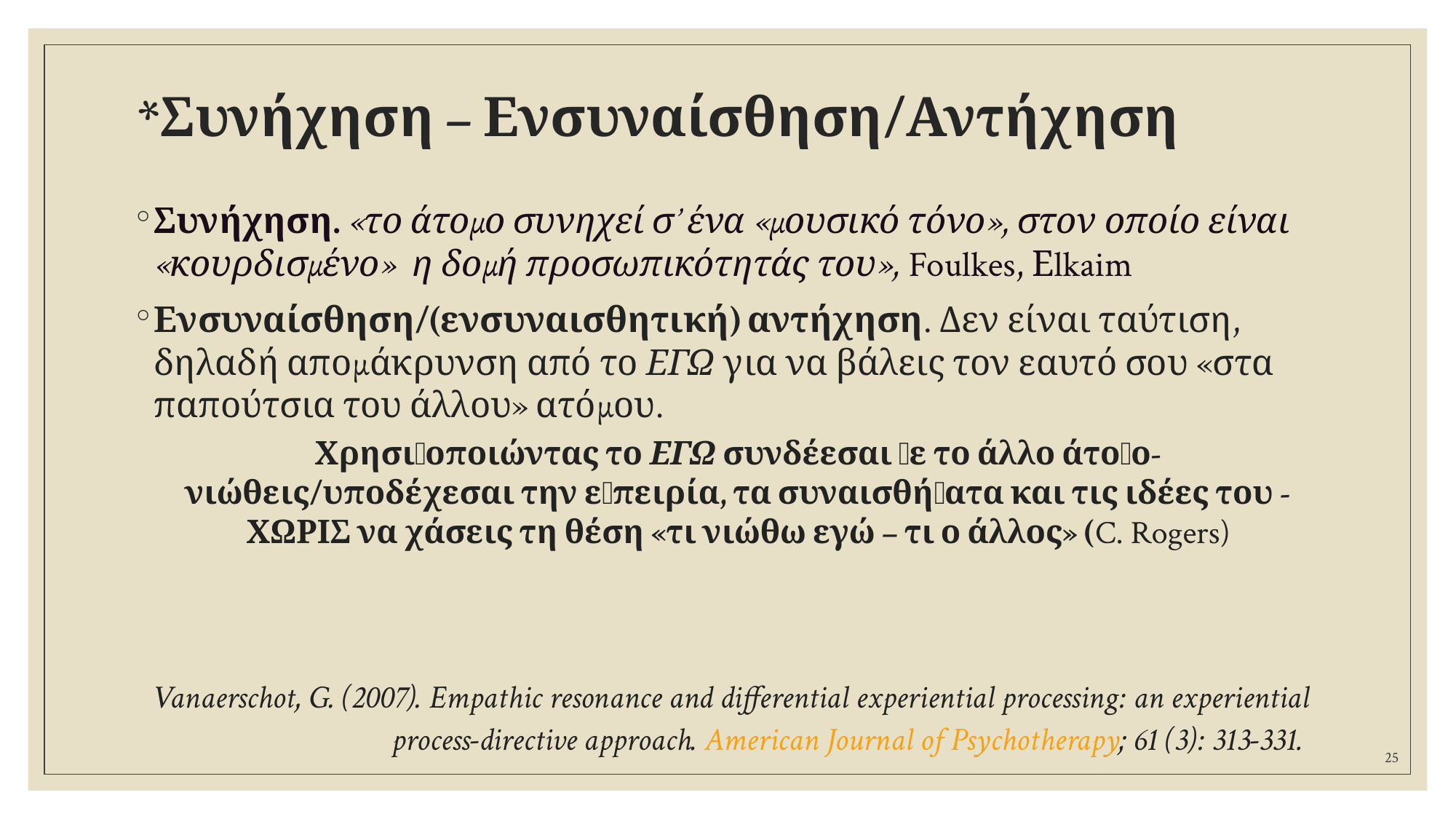

# *Συνήχηση – Ενσυναίσθηση/Αντήχηση
Συνήχηση. «το άτομο συνηχεί σ’ ένα «μουσικό τόνο», στον οποίο είναι «κουρδισμένο»  η δομή προσωπικότητάς του», Foulkes, Εlkaim
Ενσυναίσθηση/(ενσυναισθητική) αντήχηση. Δεν είναι ταύτιση, δηλαδή απομάκρυνση από το ΕΓΩ για να βάλεις τον εαυτό σου «στα παπούτσια του άλλου» ατόμου.
Χρησιμοποιώντας το ΕΓΩ συνδέεσαι με το άλλο άτομο- νιώθεις/υποδέχεσαι την εμπειρία, τα συναισθήματα και τις ιδέες του - ΧΩΡΙΣ να χάσεις τη θέση «τι νιώθω εγώ – τι ο άλλος» (C. Rogers)

Vanaerschot, G. (2007). Empathic resonance and differential experiential processing: an experiential process-directive approach. American Journal of Psychotherapy; 61 (3): 313-331.
25